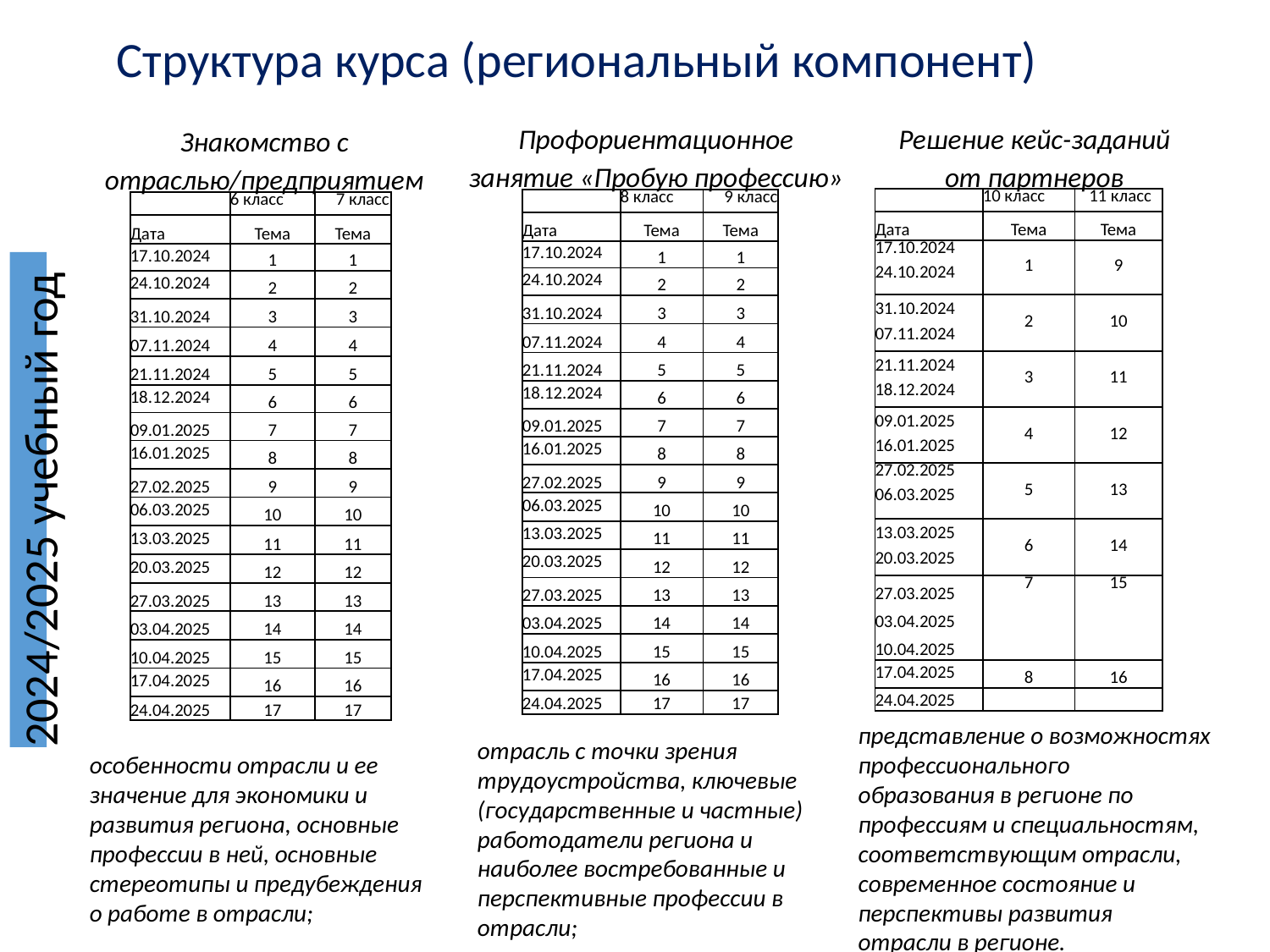

Структура курса (региональный компонент)
Профориентационное занятие «Пробую профессию»
Решение кейс-заданий от партнеров
Знакомство с отраслью/предприятием
|  | 10 класс | 11 класс |
| --- | --- | --- |
| Дата | Тема | Тема |
| 17.10.2024 24.10.2024 | 1 | 9 |
| 31.10.2024 07.11.2024 | 2 | 10 |
| 21.11.2024 18.12.2024 | 3 | 11 |
| 09.01.2025 16.01.2025 | 4 | 12 |
| 27.02.2025 06.03.2025 | 5 | 13 |
| 13.03.2025 20.03.2025 | 6 | 14 |
| 27.03.2025 03.04.2025 10.04.2025 | 7 | 15 |
| 17.04.2025 | 8 | 16 |
| 24.04.2025 |  |  |
|  | 8 класс | 9 класс |
| --- | --- | --- |
| Дата | Тема | Тема |
| 17.10.2024 | 1 | 1 |
| 24.10.2024 | 2 | 2 |
| 31.10.2024 | 3 | 3 |
| 07.11.2024 | 4 | 4 |
| 21.11.2024 | 5 | 5 |
| 18.12.2024 | 6 | 6 |
| 09.01.2025 | 7 | 7 |
| 16.01.2025 | 8 | 8 |
| 27.02.2025 | 9 | 9 |
| 06.03.2025 | 10 | 10 |
| 13.03.2025 | 11 | 11 |
| 20.03.2025 | 12 | 12 |
| 27.03.2025 | 13 | 13 |
| 03.04.2025 | 14 | 14 |
| 10.04.2025 | 15 | 15 |
| 17.04.2025 | 16 | 16 |
| 24.04.2025 | 17 | 17 |
|  | 6 класс | 7 класс |
| --- | --- | --- |
| Дата | Тема | Тема |
| 17.10.2024 | 1 | 1 |
| 24.10.2024 | 2 | 2 |
| 31.10.2024 | 3 | 3 |
| 07.11.2024 | 4 | 4 |
| 21.11.2024 | 5 | 5 |
| 18.12.2024 | 6 | 6 |
| 09.01.2025 | 7 | 7 |
| 16.01.2025 | 8 | 8 |
| 27.02.2025 | 9 | 9 |
| 06.03.2025 | 10 | 10 |
| 13.03.2025 | 11 | 11 |
| 20.03.2025 | 12 | 12 |
| 27.03.2025 | 13 | 13 |
| 03.04.2025 | 14 | 14 |
| 10.04.2025 | 15 | 15 |
| 17.04.2025 | 16 | 16 |
| 24.04.2025 | 17 | 17 |
2024/2025 учебный год
представление о возможностях профессионального образования в регионе по профессиям и специальностям, соответствующим отрасли, современное состояние и перспективы развития отрасли в регионе.
отрасль с точки зрения трудоустройства, ключевые (государственные и частные) работодатели региона и наиболее востребованные и перспективные профессии в отрасли;
особенности отрасли и ее значение для экономики и развития региона, основные профессии в ней, основные стереотипы и предубеждения о работе в отрасли;